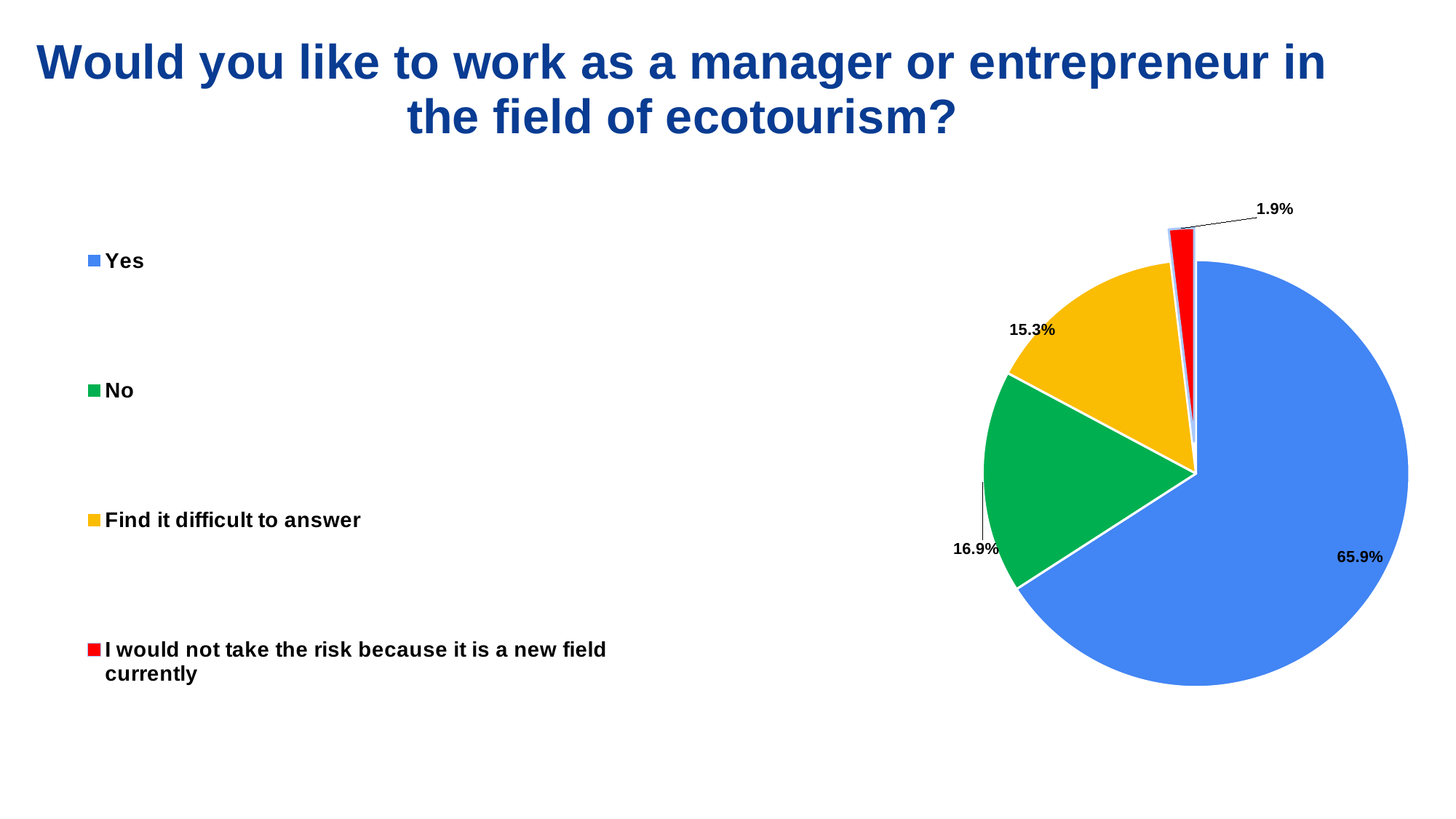

### Chart: Would you like to work as a manager or entrepreneur in the field of ecotourism?

| Category |  |
|---|---|
| Yes | 0.659 |
| No | 0.169 |
| Find it difficult to answer | 0.153 |
| I would not take the risk because it is a new field currently | 0.019 |